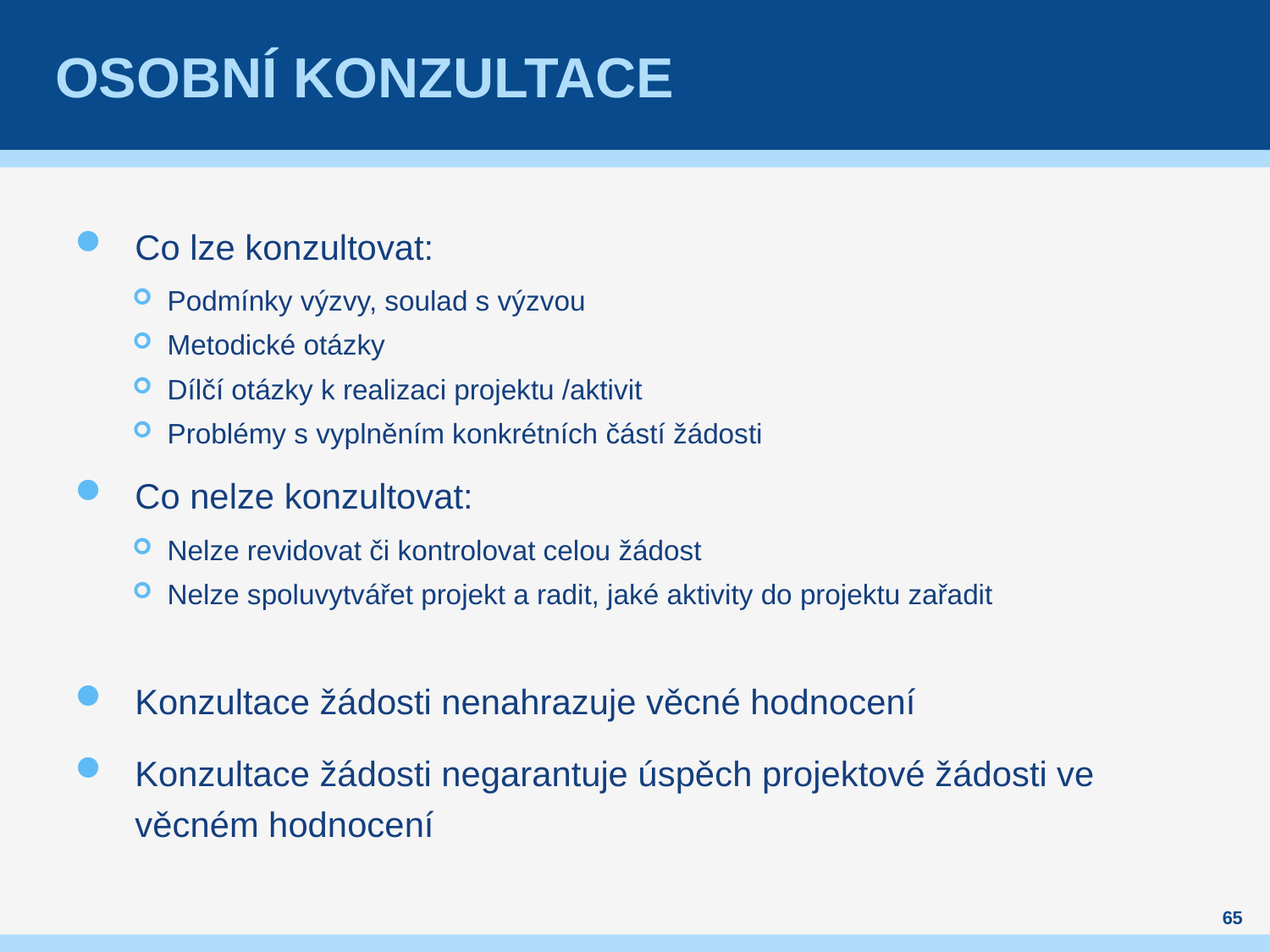

# Osobní konzultace
Co lze konzultovat:
Podmínky výzvy, soulad s výzvou
Metodické otázky
Dílčí otázky k realizaci projektu /aktivit
Problémy s vyplněním konkrétních částí žádosti
Co nelze konzultovat:
Nelze revidovat či kontrolovat celou žádost
Nelze spoluvytvářet projekt a radit, jaké aktivity do projektu zařadit

Konzultace žádosti nenahrazuje věcné hodnocení
Konzultace žádosti negarantuje úspěch projektové žádosti ve věcném hodnocení
65